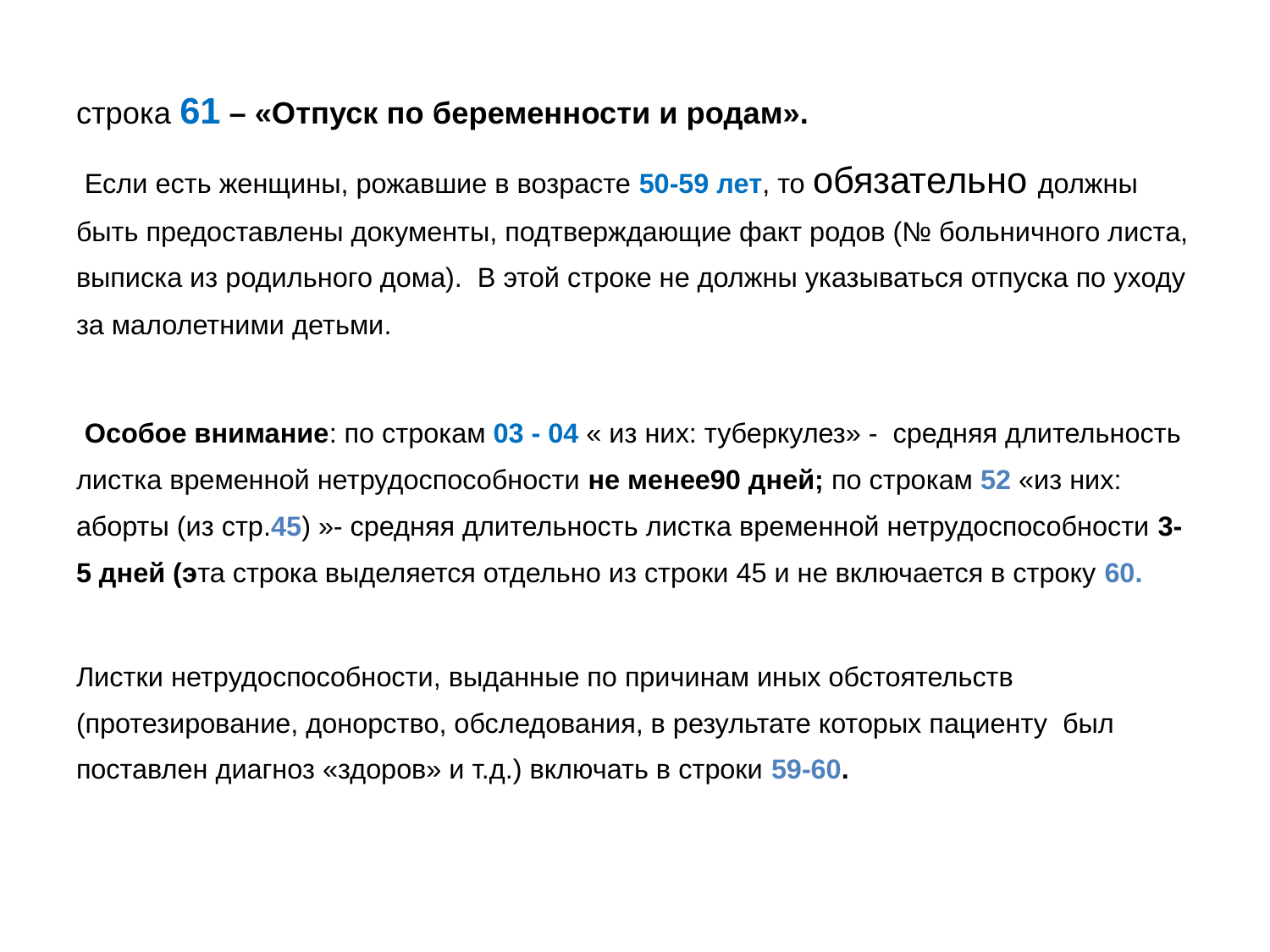

# строка 61 – «Отпуск по беременности и родам».
 Если есть женщины, рожавшие в возрасте 50-59 лет, то обязательно должны быть предоставлены документы, подтверждающие факт родов (№ больничного листа, выписка из родильного дома).  В этой строке не должны указываться отпуска по уходу за малолетними детьми.

 Особое внимание: по строкам 03 - 04 « из них: туберкулез» -  средняя длительность листка временной нетрудоспособности не менее90 дней; по строкам 52 «из них: аборты (из стр.45) »- средняя длительность листка временной нетрудоспособности 3-5 дней (эта строка выделяется отдельно из строки 45 и не включается в строку 60.

Листки нетрудоспособности, выданные по причинам иных обстоятельств   (протезирование, донорство, обследования, в результате которых пациенту  был поставлен диагноз «здоров» и т.д.) включать в строки 59-60.